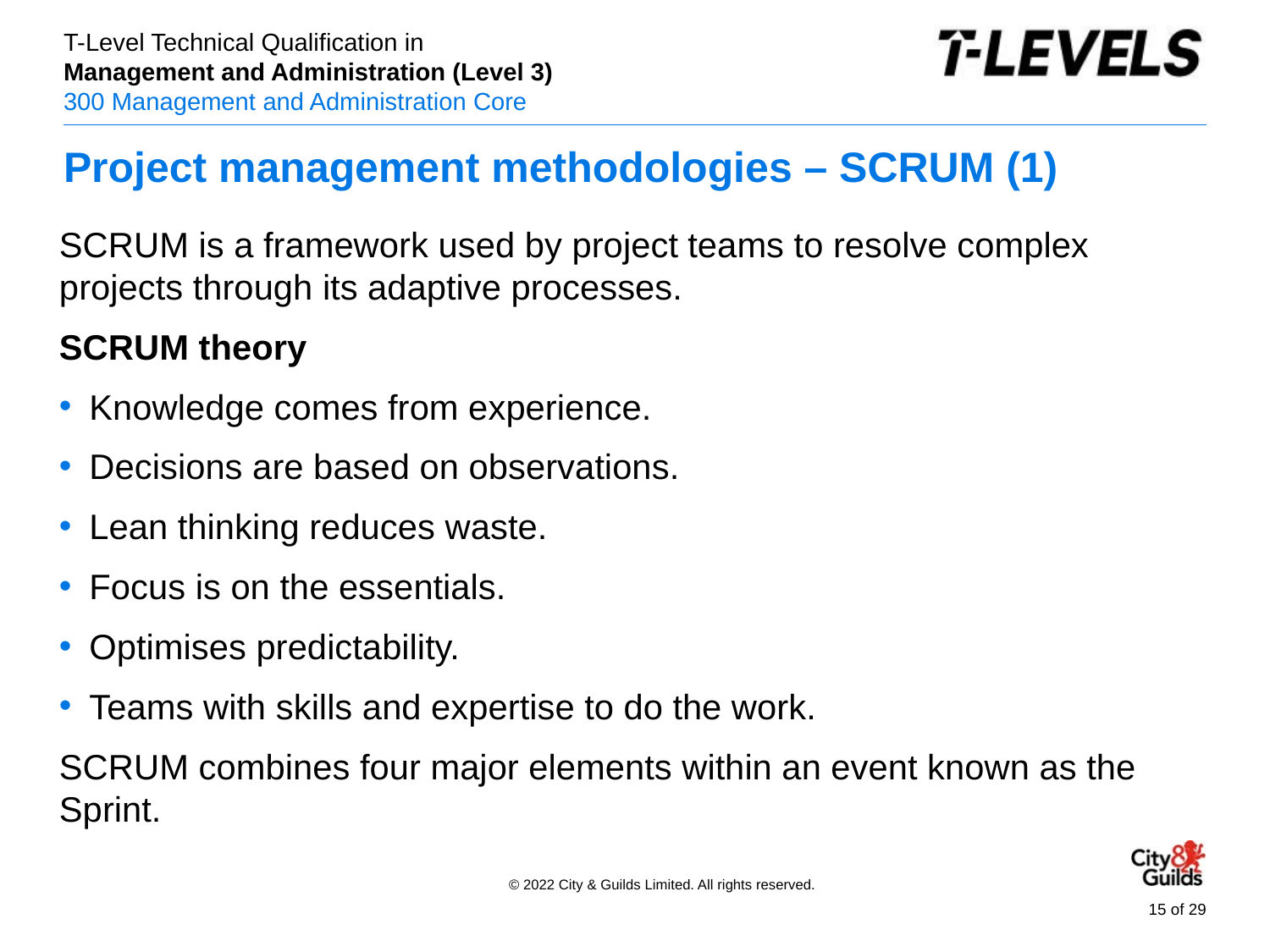

# Project management methodologies – SCRUM (1)
SCRUM is a framework used by project teams to resolve complex projects through its adaptive processes.
SCRUM theory
Knowledge comes from experience.
Decisions are based on observations.
Lean thinking reduces waste.
Focus is on the essentials.
Optimises predictability.
Teams with skills and expertise to do the work.
SCRUM combines four major elements within an event known as the Sprint.